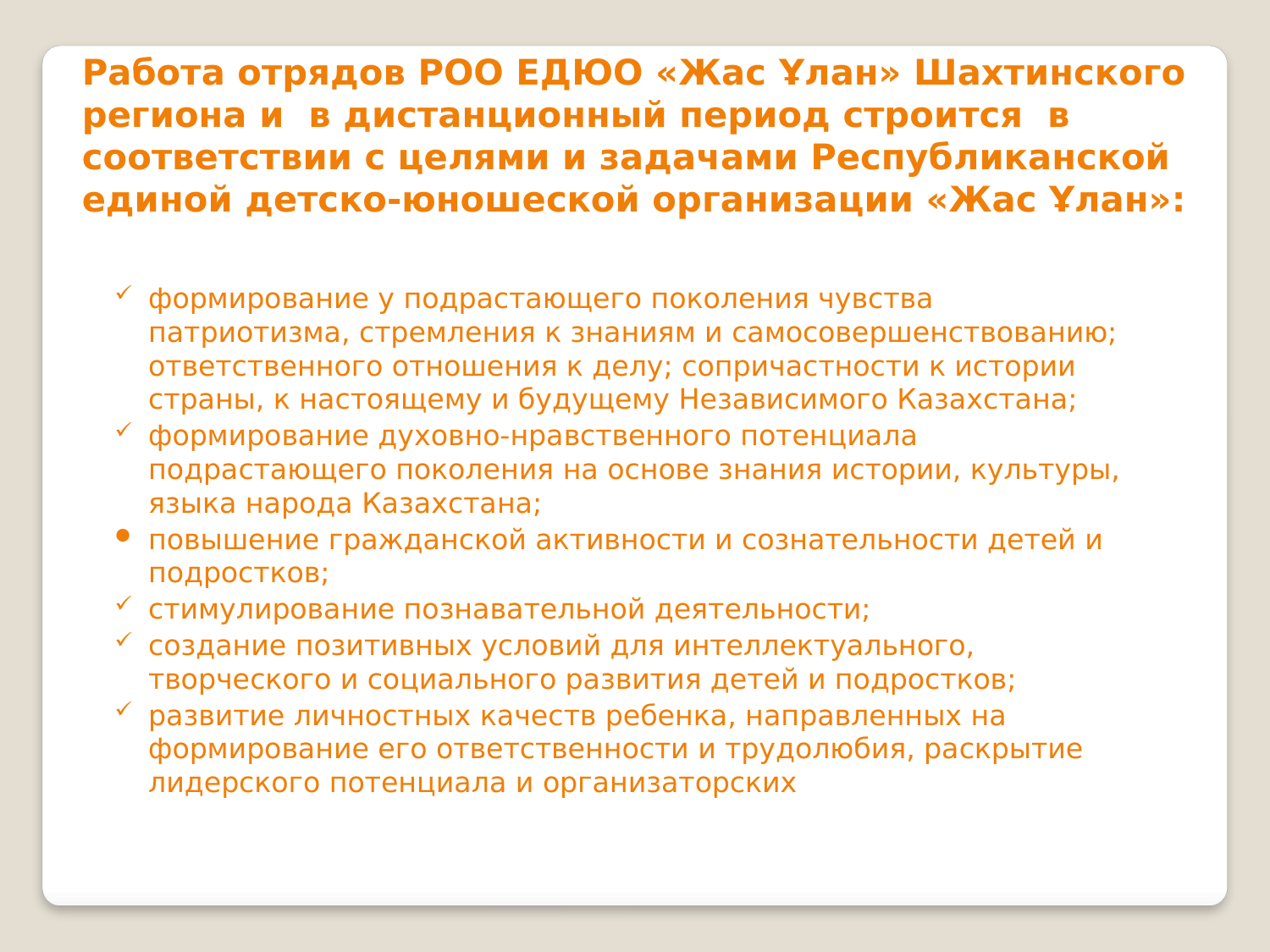

Работа отрядов РОО ЕДЮО «Жас Ұлан» Шахтинского региона и  в дистанционный период строится  в соответствии с целями и задачами Республиканской единой детско-юношеской организации «Жас Ұлан»:
формирование у подрастающего поколения чувства патриотизма, стремления к знаниям и самосовершенствованию; ответственного отношения к делу; сопричастности к истории страны, к настоящему и будущему Независимого Казахстана;
формирование духовно-нравственного потенциала подрастающего поколения на основе знания истории, культуры, языка народа Казахстана;
повышение гражданской активности и сознательности детей и подростков;
стимулирование познавательной деятельности;
создание позитивных условий для интеллектуального, творческого и социального развития детей и подростков;
развитие личностных качеств ребенка, направленных на формирование его ответственности и трудолюбия, раскрытие лидерского потенциала и организаторских